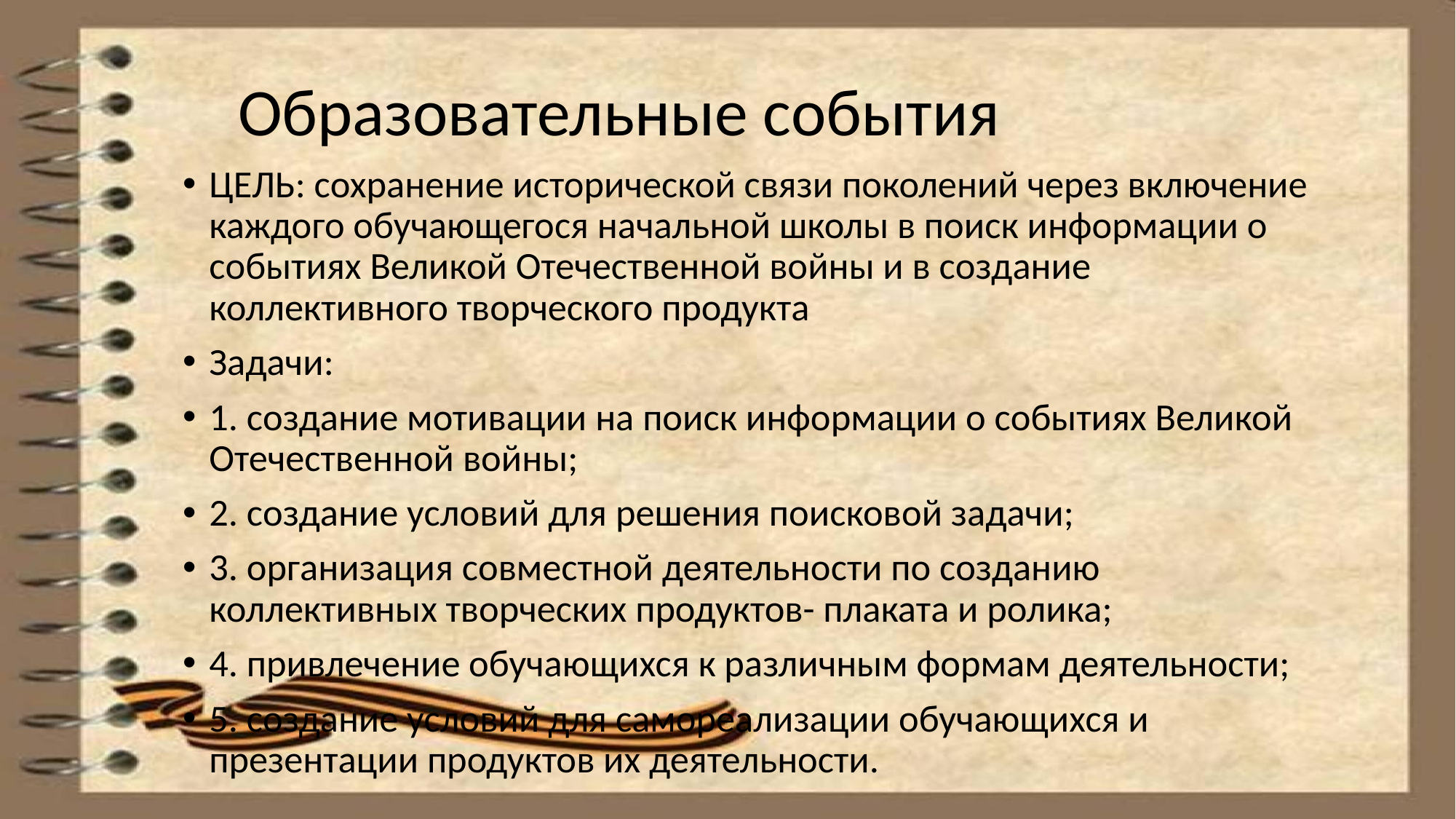

# Образовательные события
ЦЕЛЬ: сохранение исторической связи поколений через включение каждого обучающегося начальной школы в поиск информации о событиях Великой Отечественной войны и в создание коллективного творческого продукта
Задачи:
1. создание мотивации на поиск информации о событиях Великой Отечественной войны;
2. создание условий для решения поисковой задачи;
3. организация совместной деятельности по созданию коллективных творческих продуктов- плаката и ролика;
4. привлечение обучающихся к различным формам деятельности;
5. создание условий для самореализации обучающихся и презентации продуктов их деятельности.